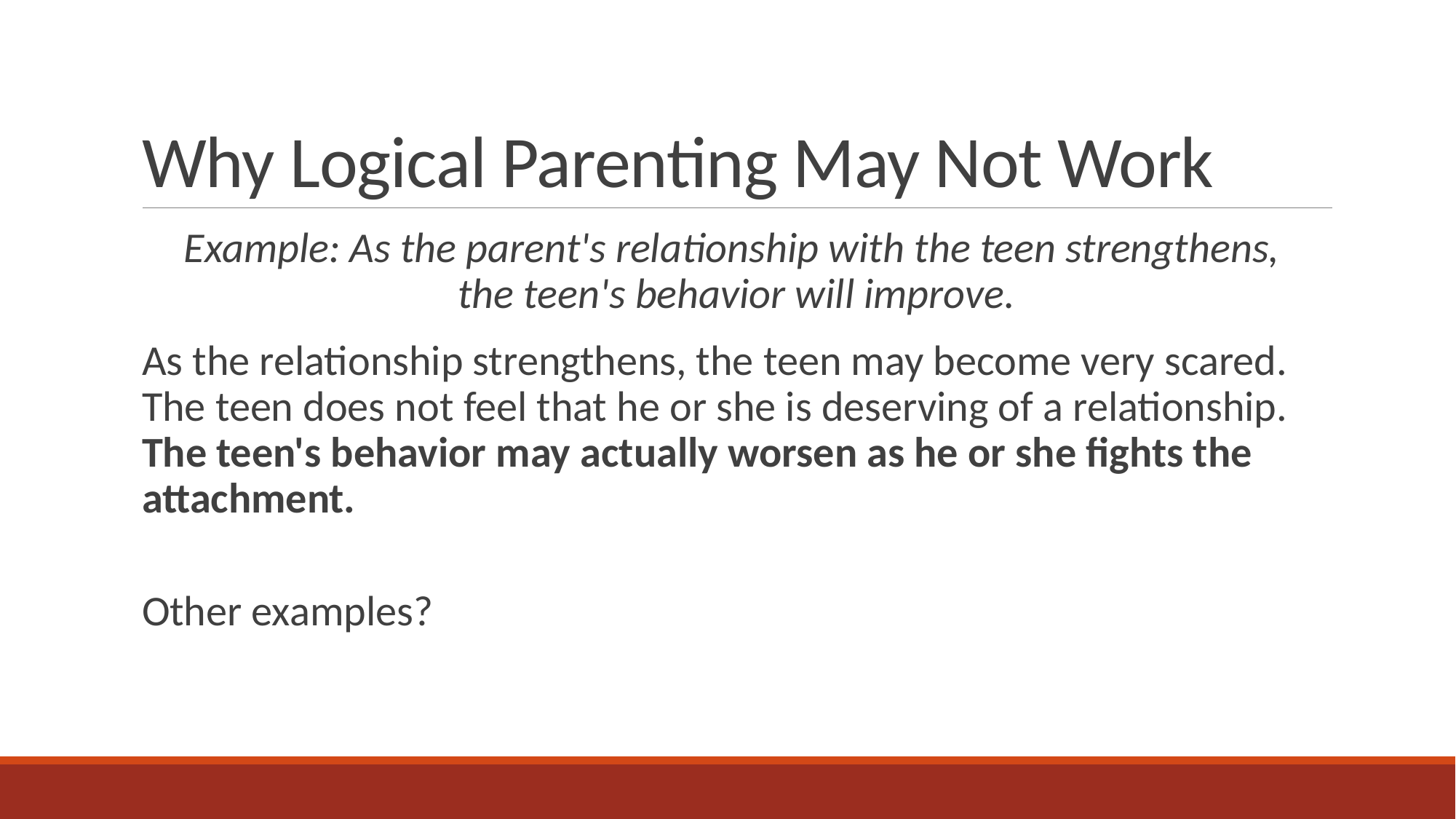

# Why Logical Parenting May Not Work
Example: As the parent's relationship with the teen strengthens,
the teen's behavior will improve.
As the relationship strengthens, the teen may become very scared. The teen does not feel that he or she is deserving of a relationship. The teen's behavior may actually worsen as he or she fights the attachment.
Other examples?